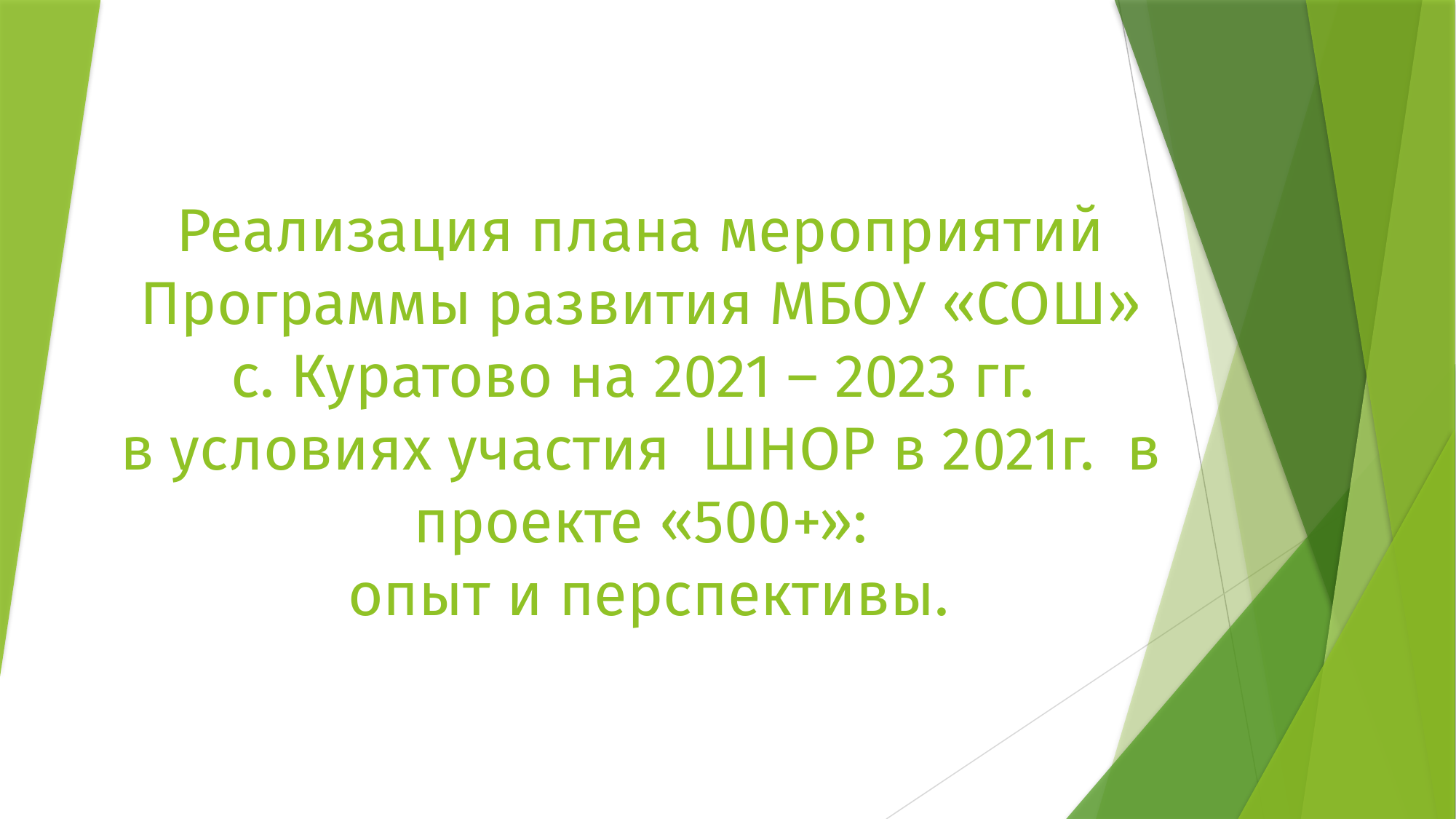

# Реализация плана мероприятий Программы развития МБОУ «СОШ» с. Куратово на 2021 – 2023 гг. в условиях участия  ШНОР в 2021г.  в проекте «500+»: опыт и перспективы.